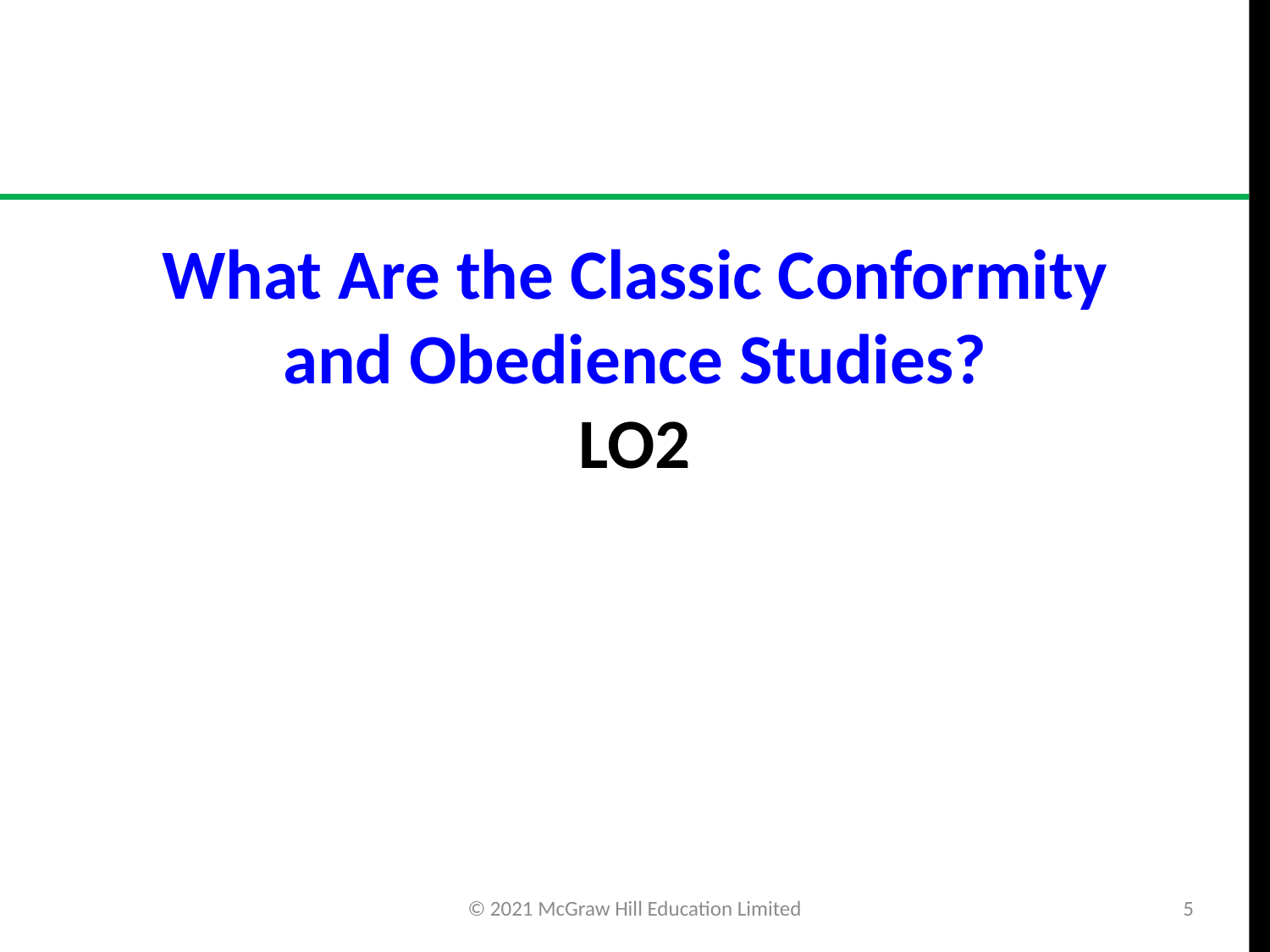

# What Are the Classic Conformity and Obedience Studies? LO2

© 2021 McGraw Hill Education Limited
5